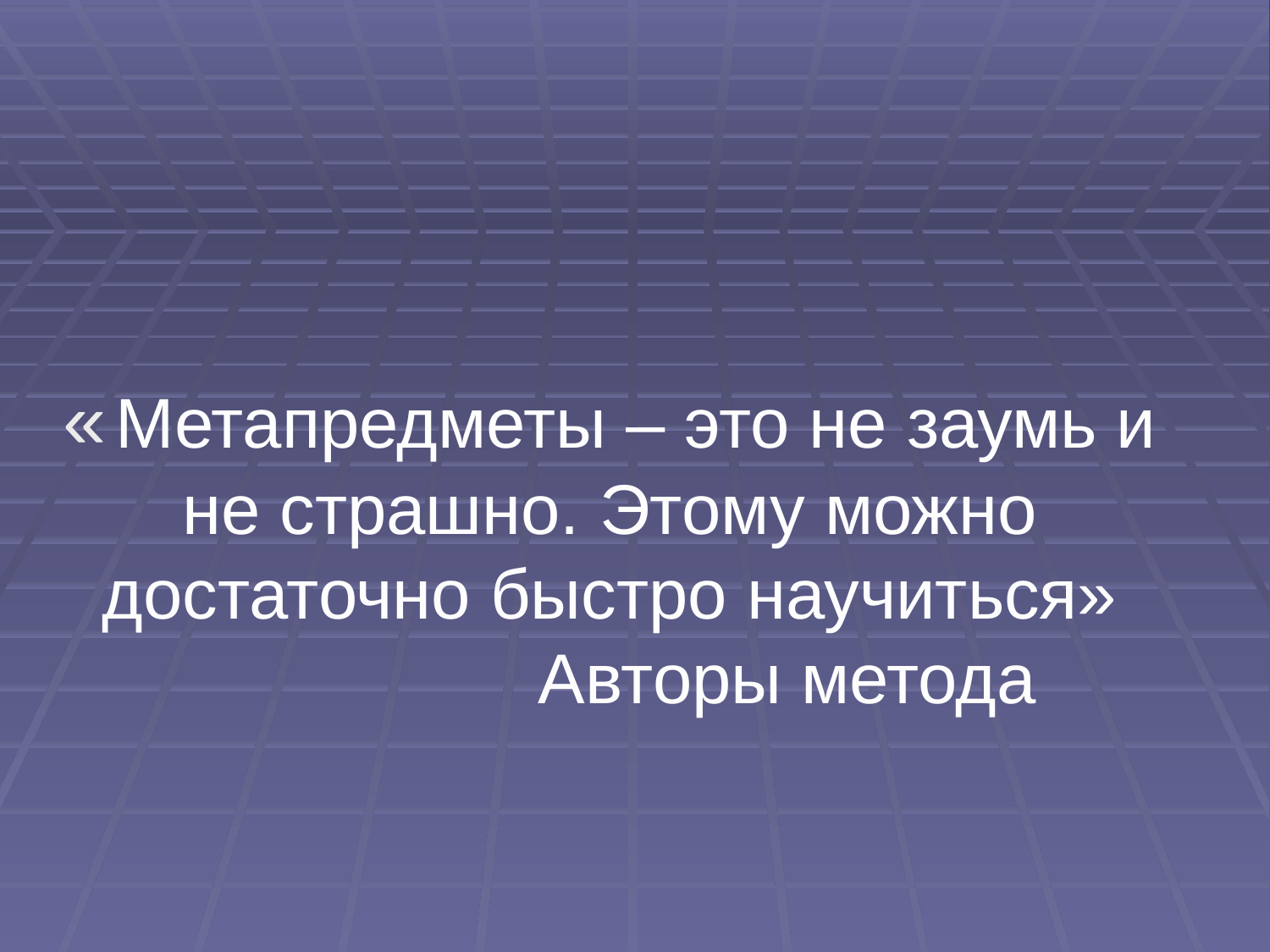

#

« Метапредметы – это не заумь и не страшно. Этому можно достаточно быстро научиться»
                    Авторы метода